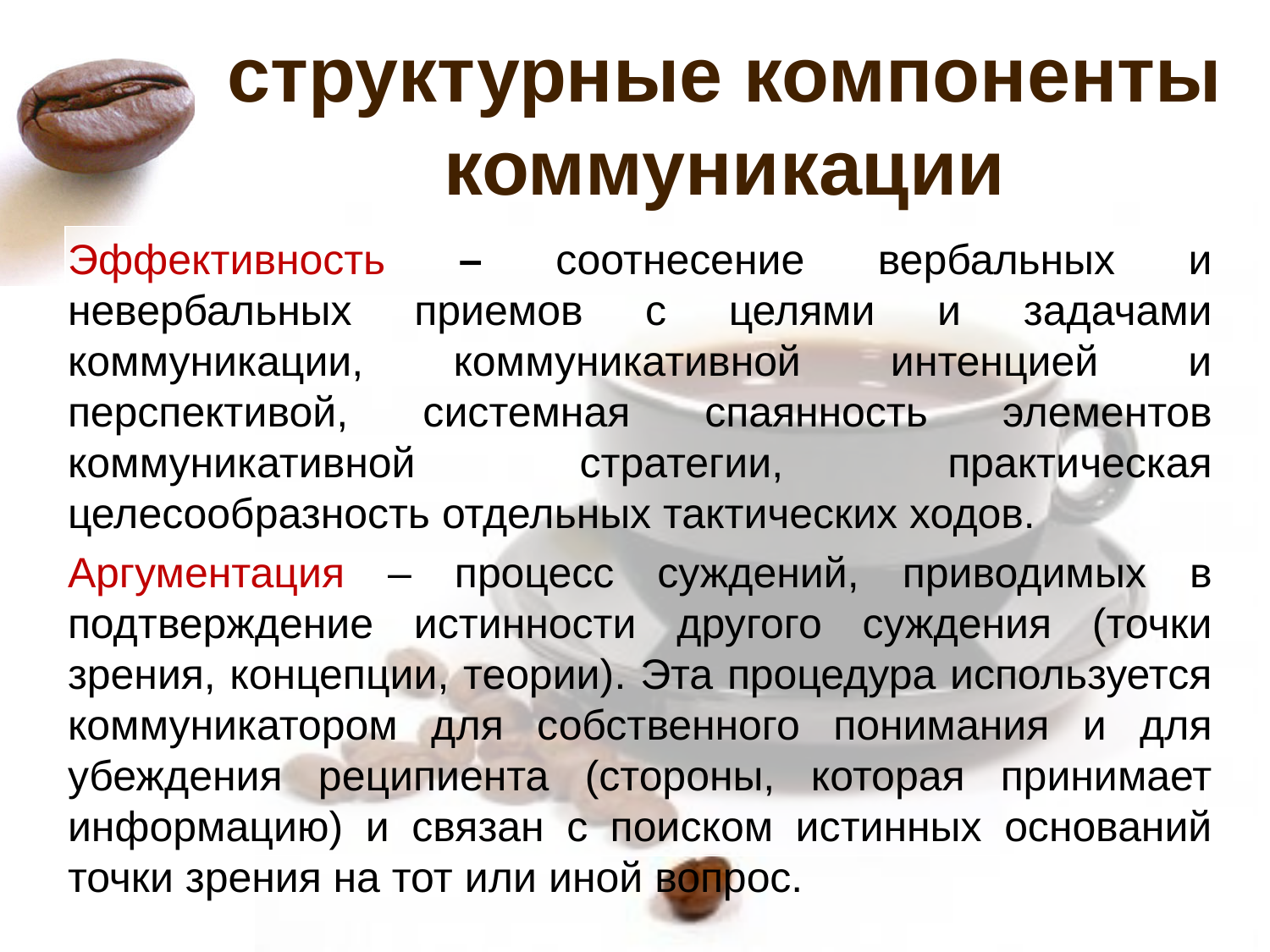

# структурные компоненты коммуникации
Эффективность – соотнесение вербальных и невербальных приемов с целями и задачами коммуникации, коммуникативной интенцией и перспективой, системная спаянность элементов коммуникативной стратегии, практическая целесообразность отдельных тактических ходов.
Аргументация – процесс суждений, приводимых в подтверждение истинности другого суждения (точки зрения, концепции, теории). Эта процедура используется коммуникатором для собственного понимания и для убеждения реципиента (стороны, которая принимает информацию) и связан с поиском истинных оснований точки зрения на тот или иной вопрос.